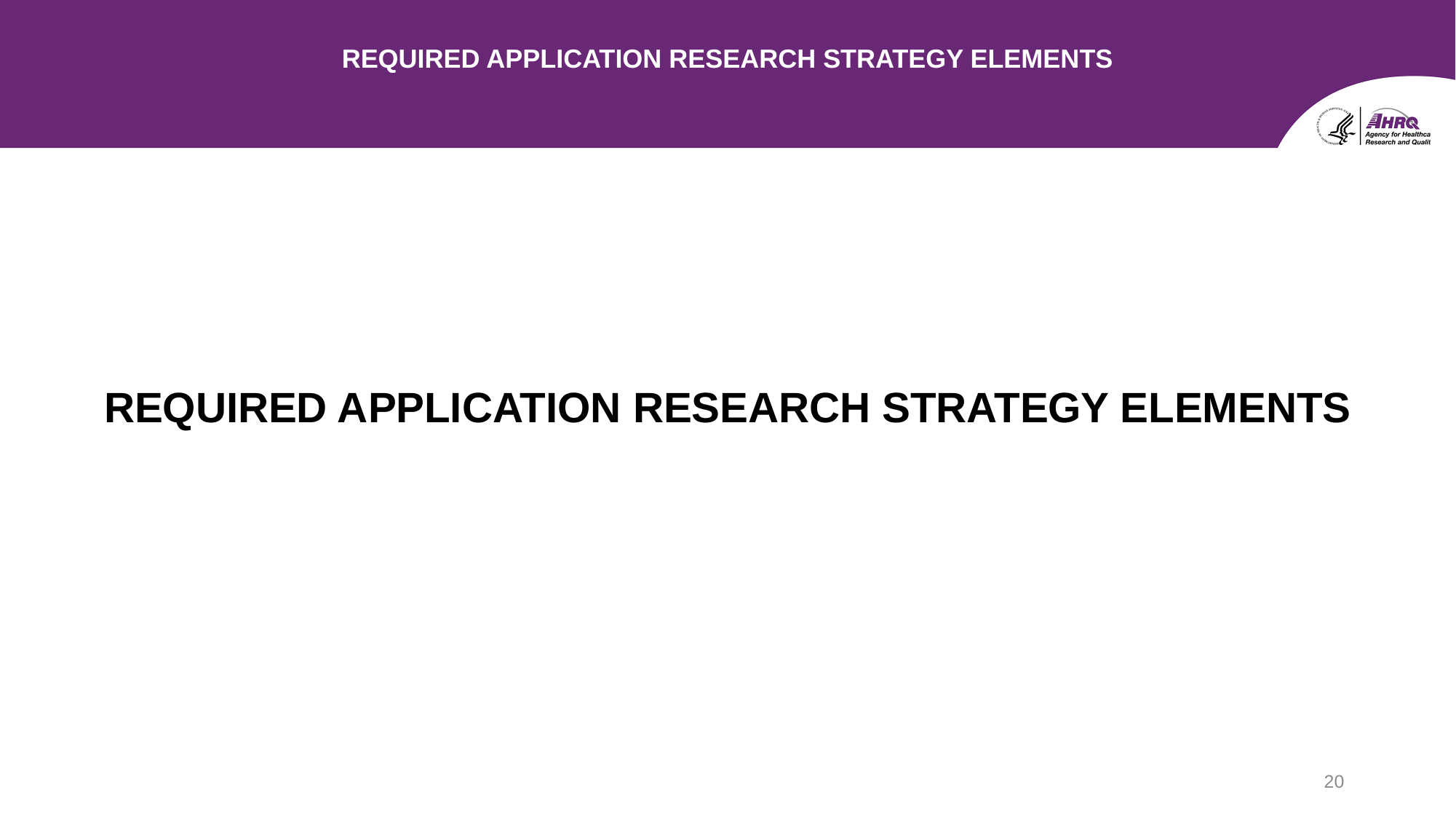

# Required Application Research Strategy Elements

Required Application Research Strategy Elements

20